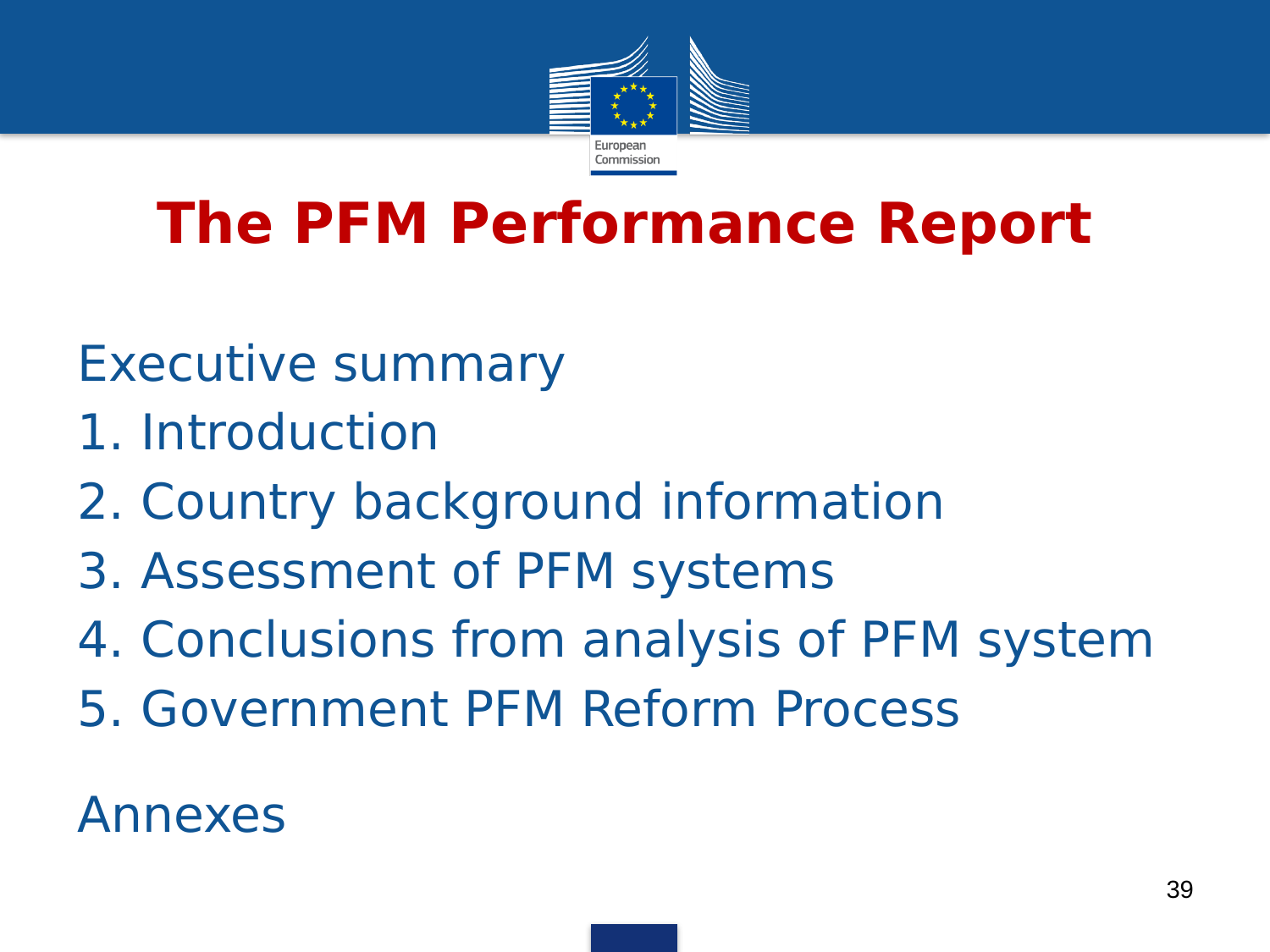

# The PFM Performance Report

Executive summary
Introduction
Country background information
Assessment of PFM systems
Conclusions from analysis of PFM system
Government PFM Reform Process

Annexes

39